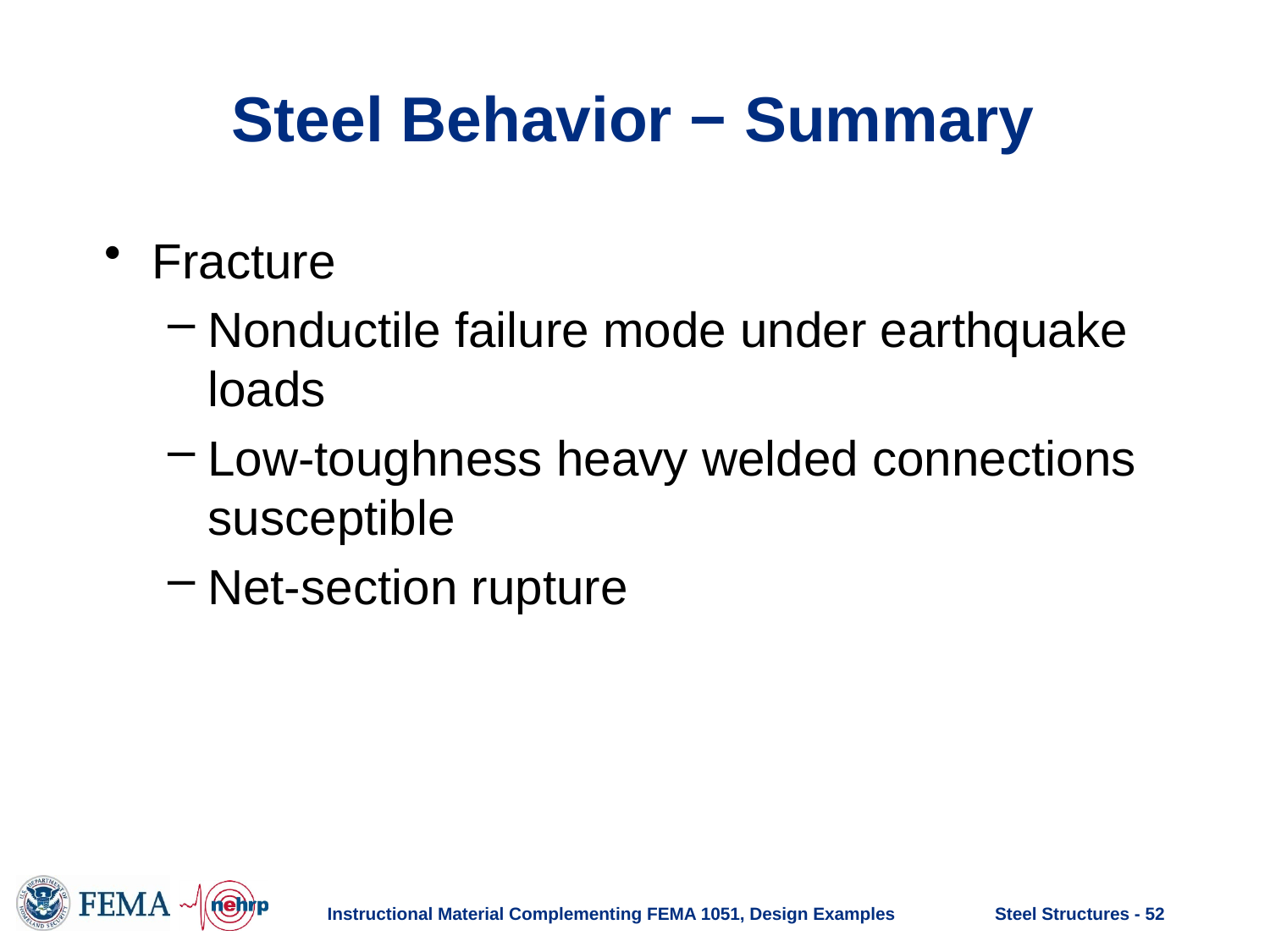

# Steel Behavior − Summary
Fracture
Nonductile failure mode under earthquake loads
Low-toughness heavy welded connections susceptible
Net-section rupture
Instructional Material Complementing FEMA 1051, Design Examples
Steel Structures - 52